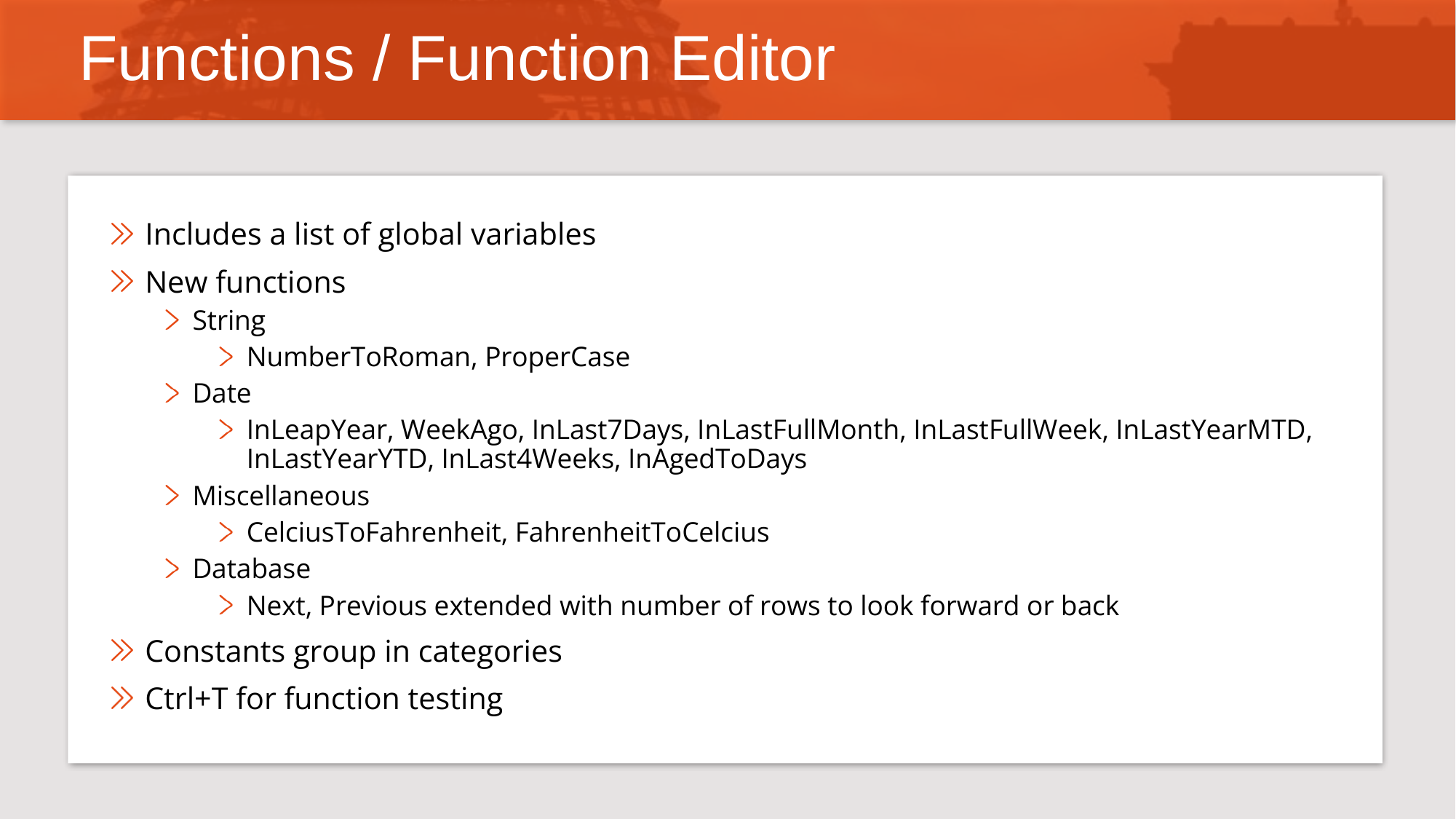

# Functions / Function Editor
Includes a list of global variables
New functions
String
NumberToRoman, ProperCase
Date
InLeapYear, WeekAgo, InLast7Days, InLastFullMonth, InLastFullWeek, InLastYearMTD, InLastYearYTD, InLast4Weeks, InAgedToDays
Miscellaneous
CelciusToFahrenheit, FahrenheitToCelcius
Database
Next, Previous extended with number of rows to look forward or back
Constants group in categories
Ctrl+T for function testing